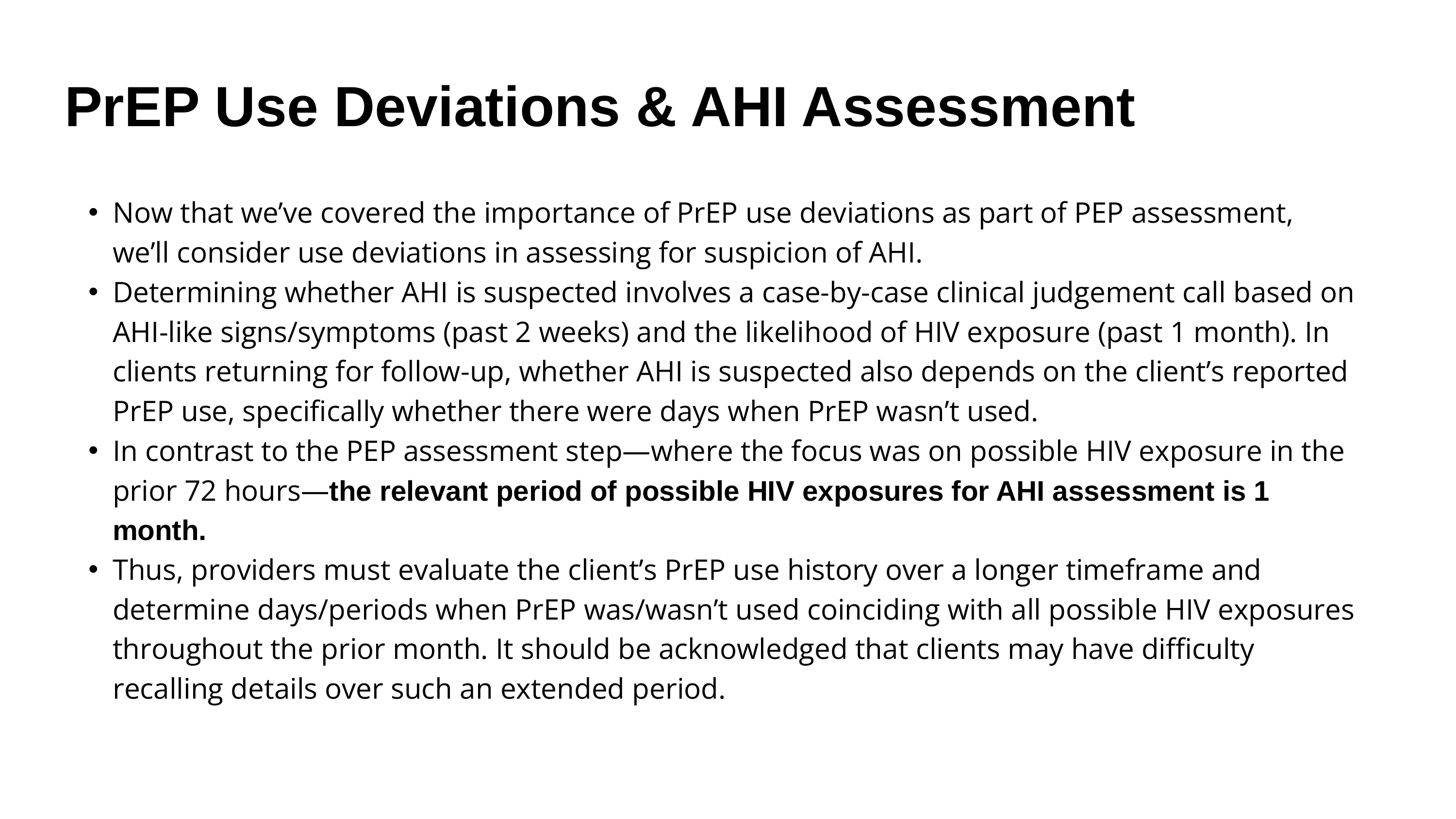

PrEP Use Deviations & AHI Assessment
Now that we’ve covered the importance of PrEP use deviations as part of PEP assessment, we’ll consider use deviations in assessing for suspicion of AHI.
Determining whether AHI is suspected involves a case-by-case clinical judgement call based on AHI-like signs/symptoms (past 2 weeks) and the likelihood of HIV exposure (past 1 month). In clients returning for follow-up, whether AHI is suspected also depends on the client’s reported PrEP use, specifically whether there were days when PrEP wasn’t used.
In contrast to the PEP assessment step—where the focus was on possible HIV exposure in the prior 72 hours—the relevant period of possible HIV exposures for AHI assessment is 1 month.
Thus, providers must evaluate the client’s PrEP use history over a longer timeframe and determine days/periods when PrEP was/wasn’t used coinciding with all possible HIV exposures throughout the prior month. It should be acknowledged that clients may have difficulty recalling details over such an extended period.